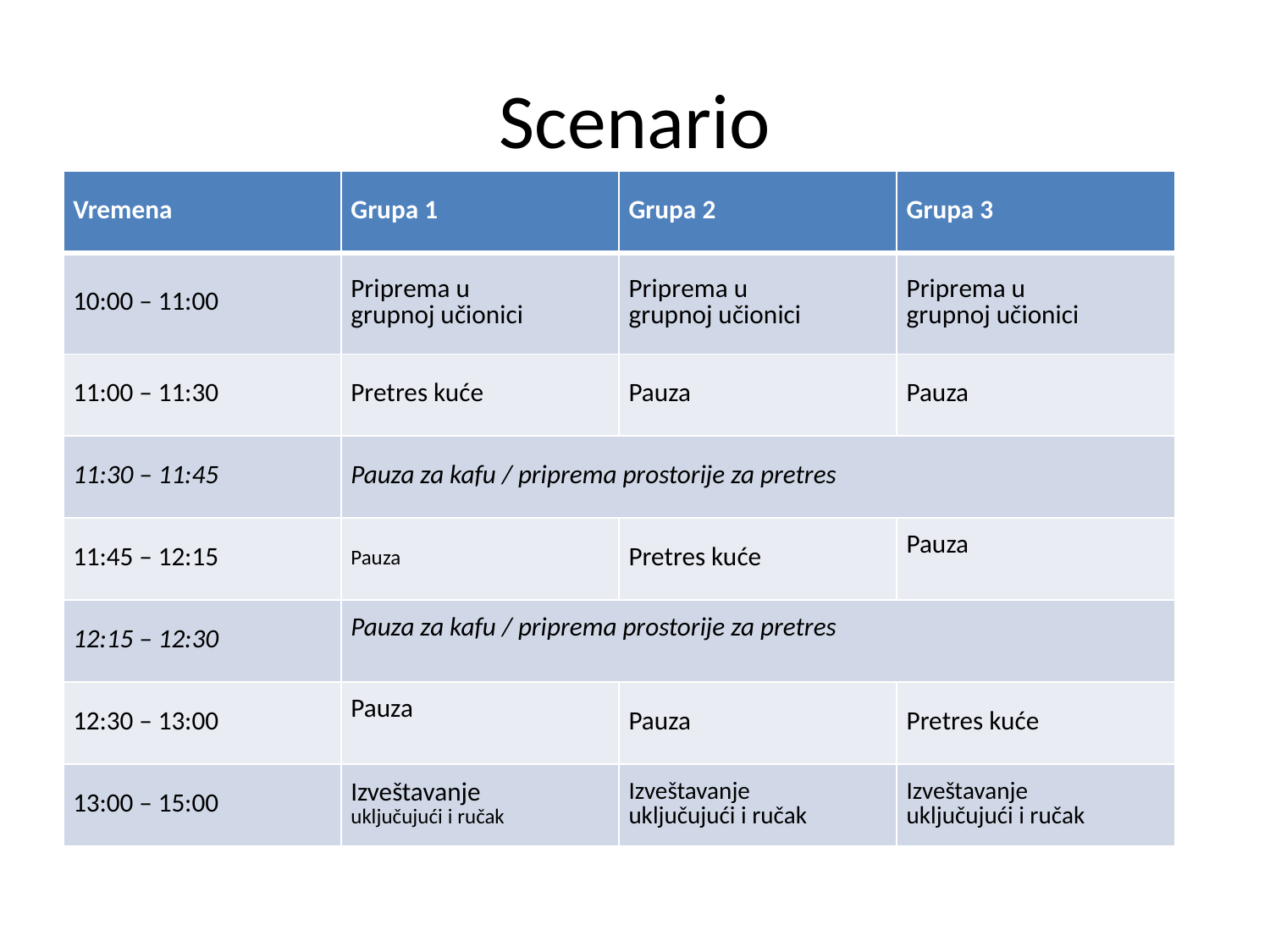

# Scenario
| Vremena | Grupa 1 | Grupa 2 | Grupa 3 |
| --- | --- | --- | --- |
| 10:00 – 11:00 | Priprema u grupnoj učionici | Priprema u grupnoj učionici | Priprema u grupnoj učionici |
| 11:00 – 11:30 | Pretres kuće | Pauza | Pauza |
| 11:30 – 11:45 | Pauza za kafu / priprema prostorije za pretres |  |  |
| 11:45 – 12:15 | Pauza | Pretres kuće | Pauza |
| 12:15 – 12:30 | Pauza za kafu / priprema prostorije za pretres |  |  |
| 12:30 – 13:00 | Pauza | Pauza | Pretres kuće |
| 13:00 – 15:00 | Izveštavanje uključujući i ručak | Izveštavanje uključujući i ručak | Izveštavanje uključujući i ručak |